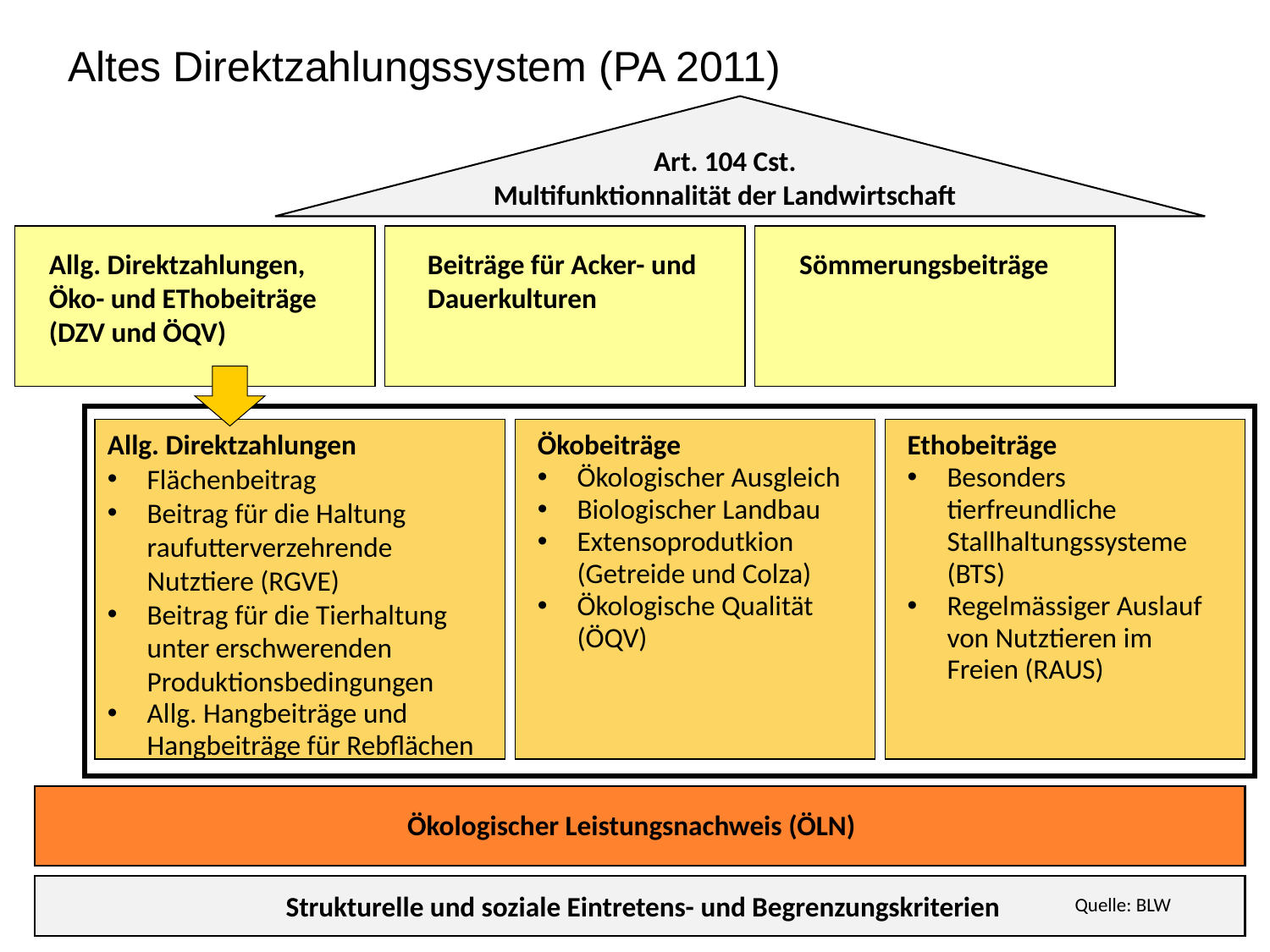

# Altes Direktzahlungssystem (PA 2011)

Art. 104 Cst.
Multifunktionnalität der Landwirtschaft

Allg. Direktzahlungen, Öko- und EThobeiträge
(DZV und ÖQV)
Beiträge für Acker- und Dauerkulturen
Sömmerungsbeiträge

Allg. Direktzahlungen
Flächenbeitrag
Beitrag für die Haltung raufutterverzehrende Nutztiere (RGVE)
Beitrag für die Tierhaltung unter erschwerenden Produktionsbedingungen
Allg. Hangbeiträge und Hangbeiträge für Rebflächen
Ökobeiträge
Ökologischer Ausgleich
Biologischer Landbau
Extensoprodutkion (Getreide und Colza)
Ökologische Qualität (ÖQV)

Ethobeiträge
Besonders tierfreundliche Stallhaltungssysteme (BTS)
Regelmässiger Auslauf von Nutztieren im Freien (RAUS)

Ökologischer Leistungsnachweis (ÖLN)

Strukturelle und soziale Eintretens- und Begrenzungskriterien
Quelle: BLW